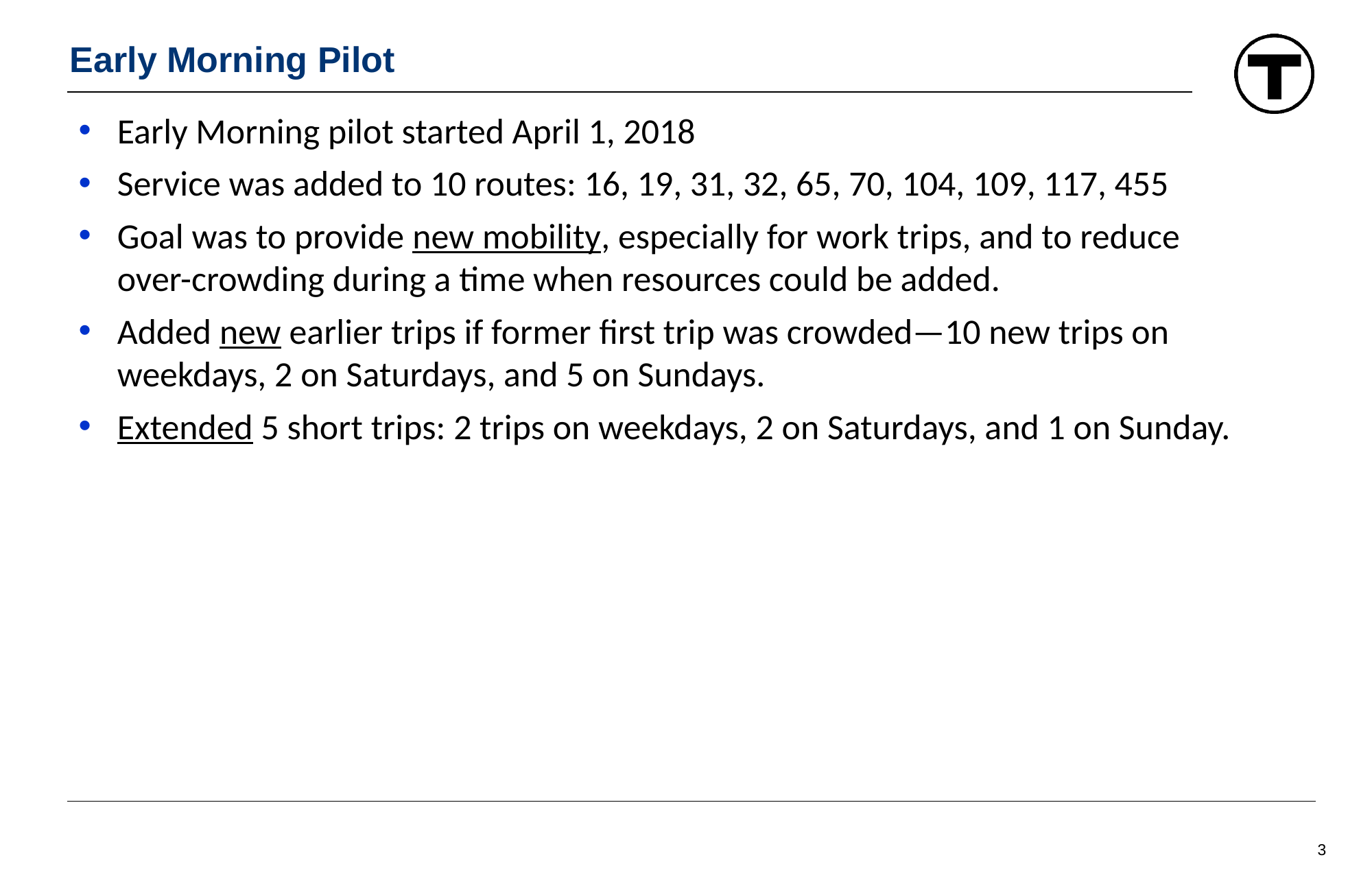

Early Morning Pilot
Early Morning pilot started April 1, 2018
Service was added to 10 routes: 16, 19, 31, 32, 65, 70, 104, 109, 117, 455
Goal was to provide new mobility, especially for work trips, and to reduce over-crowding during a time when resources could be added.
Added new earlier trips if former first trip was crowded—10 new trips on weekdays, 2 on Saturdays, and 5 on Sundays.
Extended 5 short trips: 2 trips on weekdays, 2 on Saturdays, and 1 on Sunday.